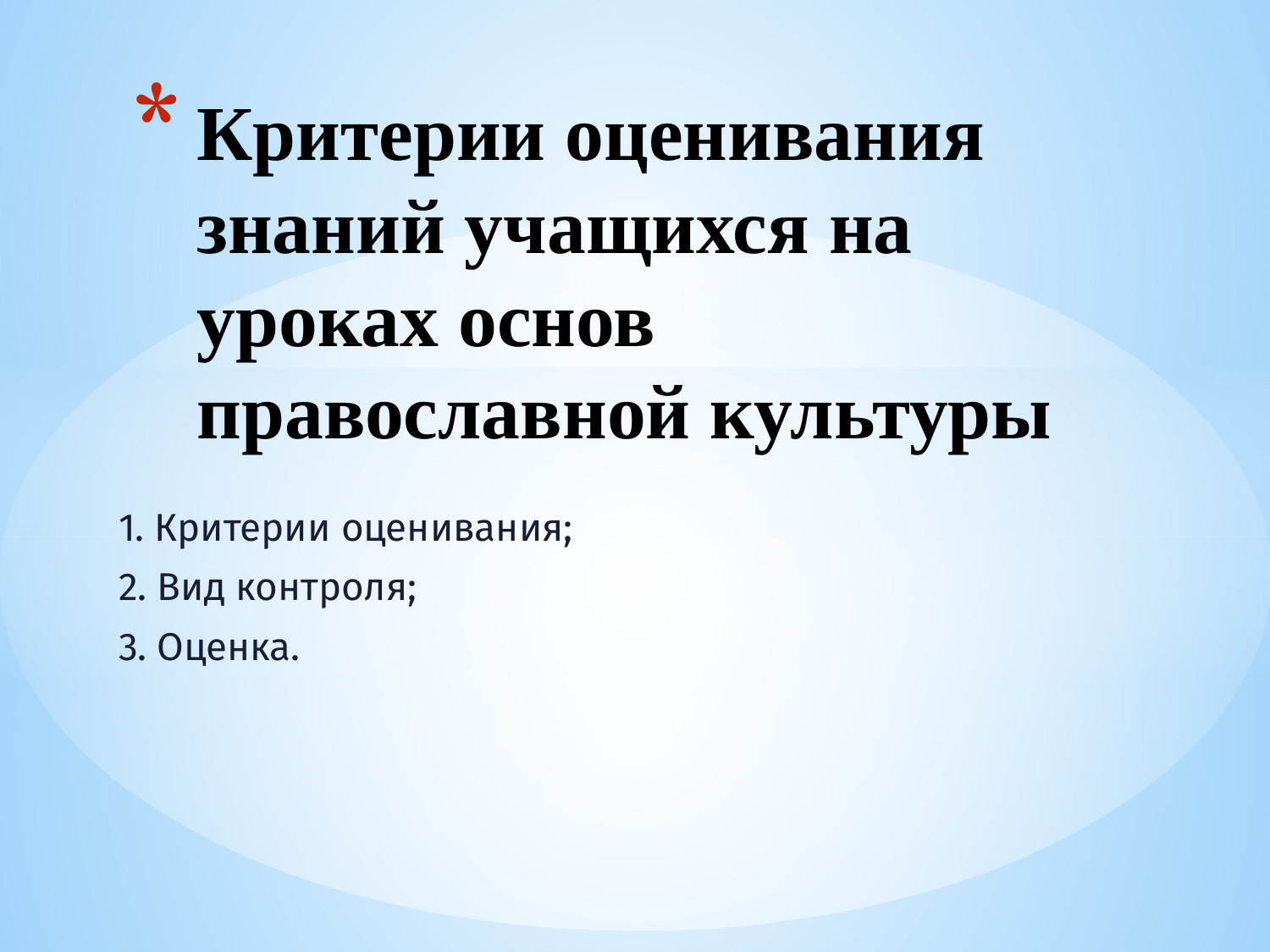

# Критерии оценивания знаний учащихся на уроках основ православной культуры
1. Критерии оценивания;
2. Вид контроля;
3. Оценка.